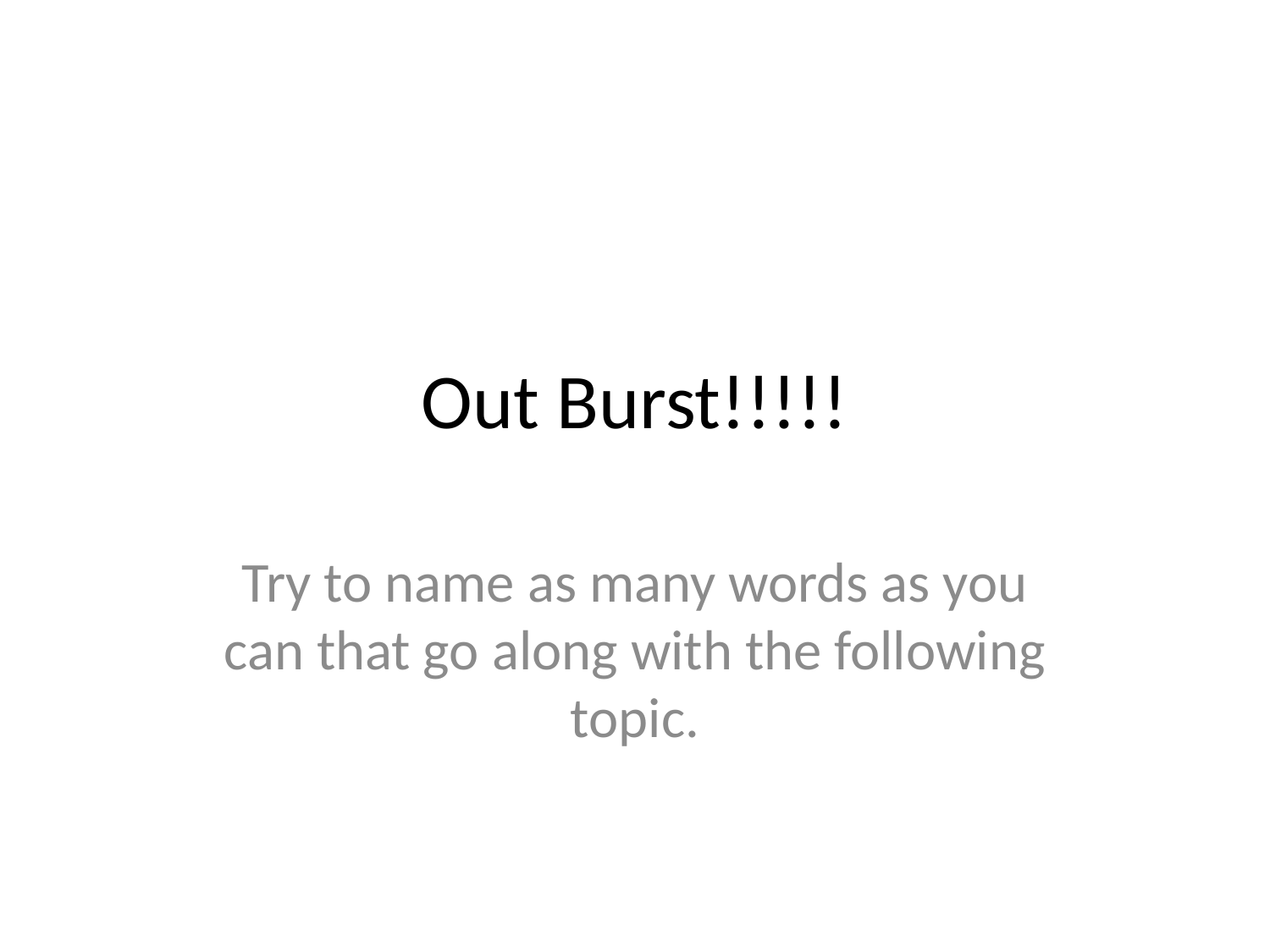

# Out Burst!!!!!
Try to name as many words as you can that go along with the following topic.